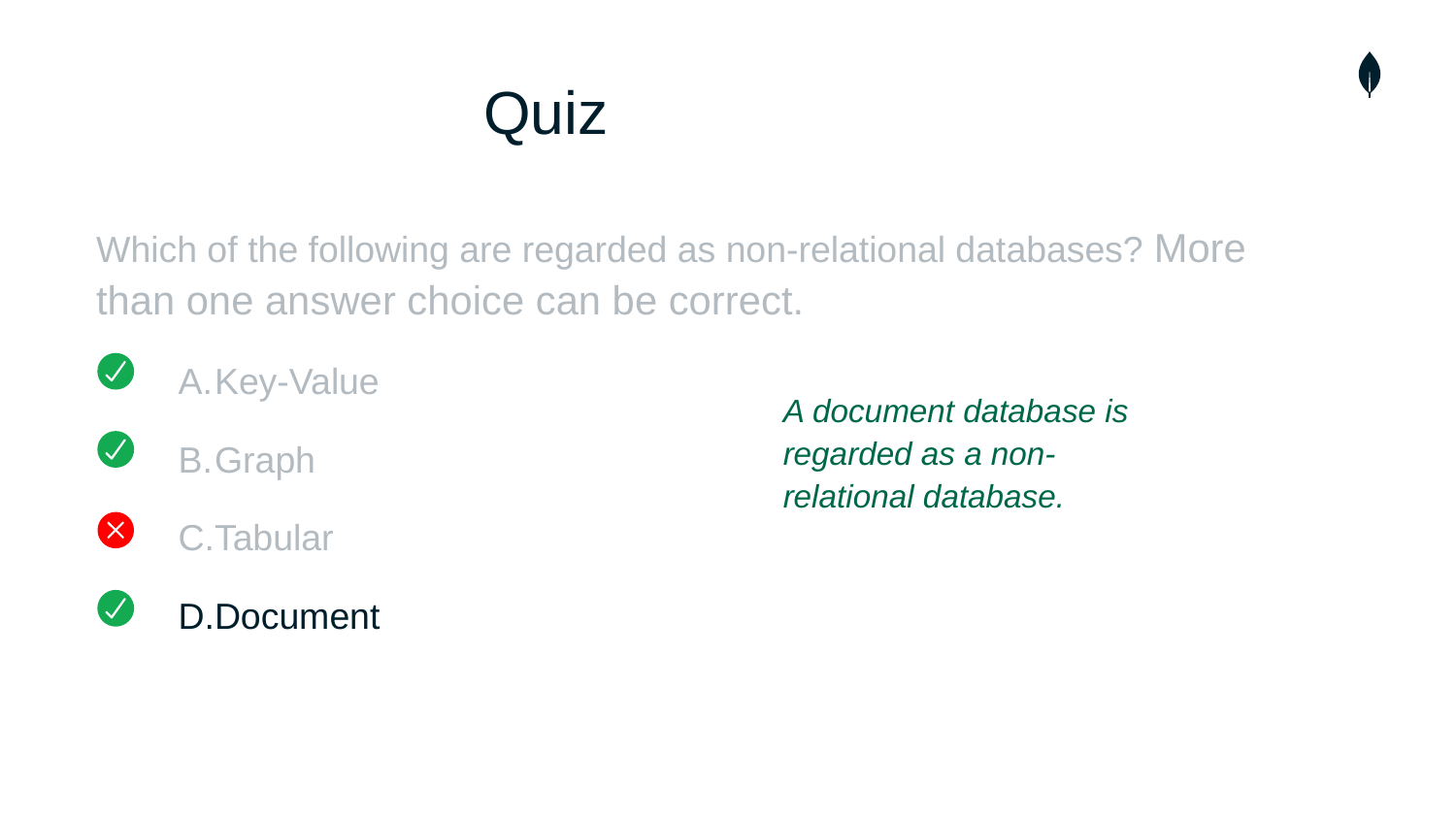

# Quiz
Which of the following are regarded as non-relational databases? More than one answer choice can be correct.
Key-Value
Graph
Tabular
Document

A document database is regarded as a non-relational database.